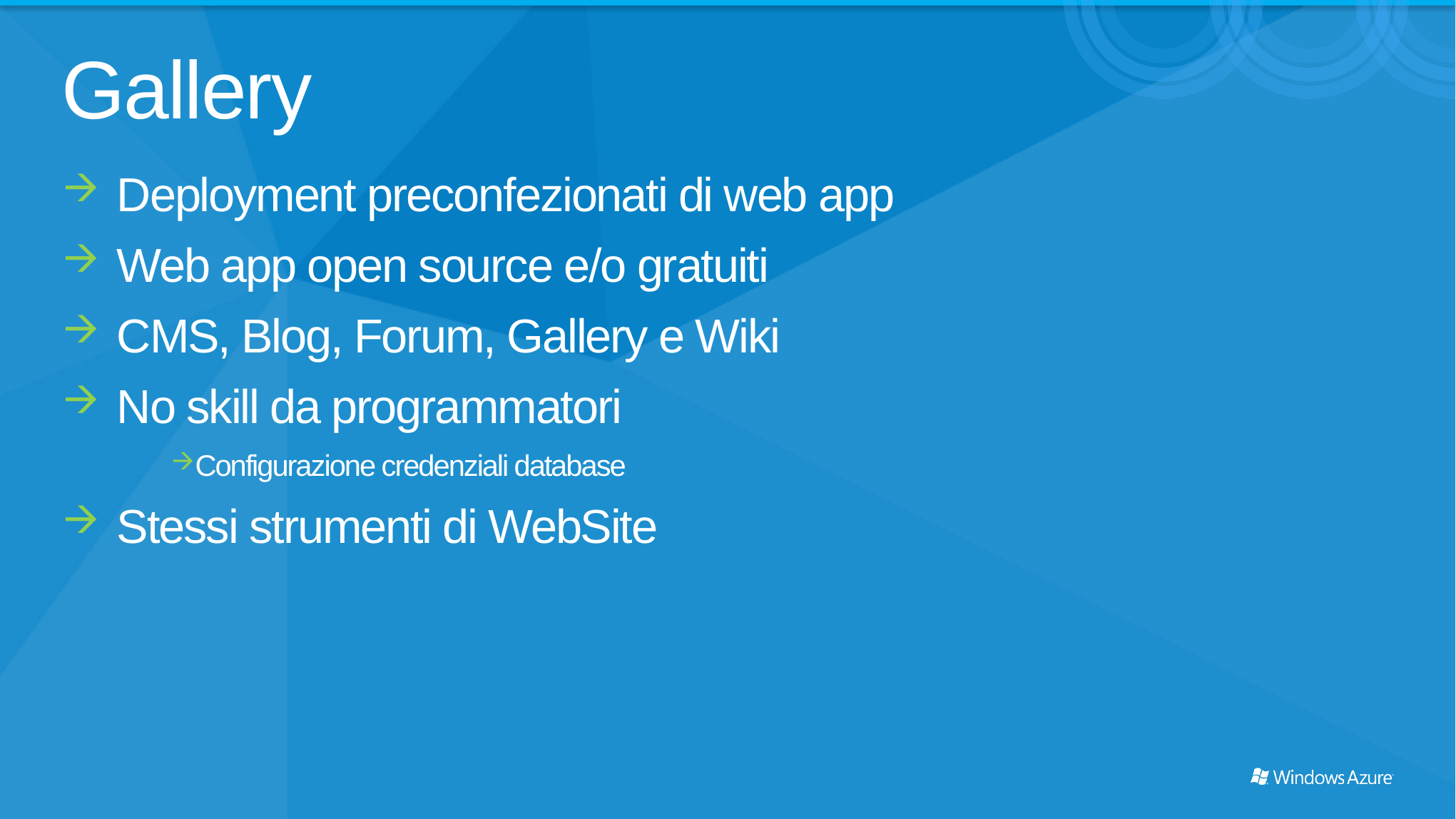

# Gallery
Deployment preconfezionati di web app
Web app open source e/o gratuiti
CMS, Blog, Forum, Gallery e Wiki
No skill da programmatori
Configurazione credenziali database
Stessi strumenti di WebSite